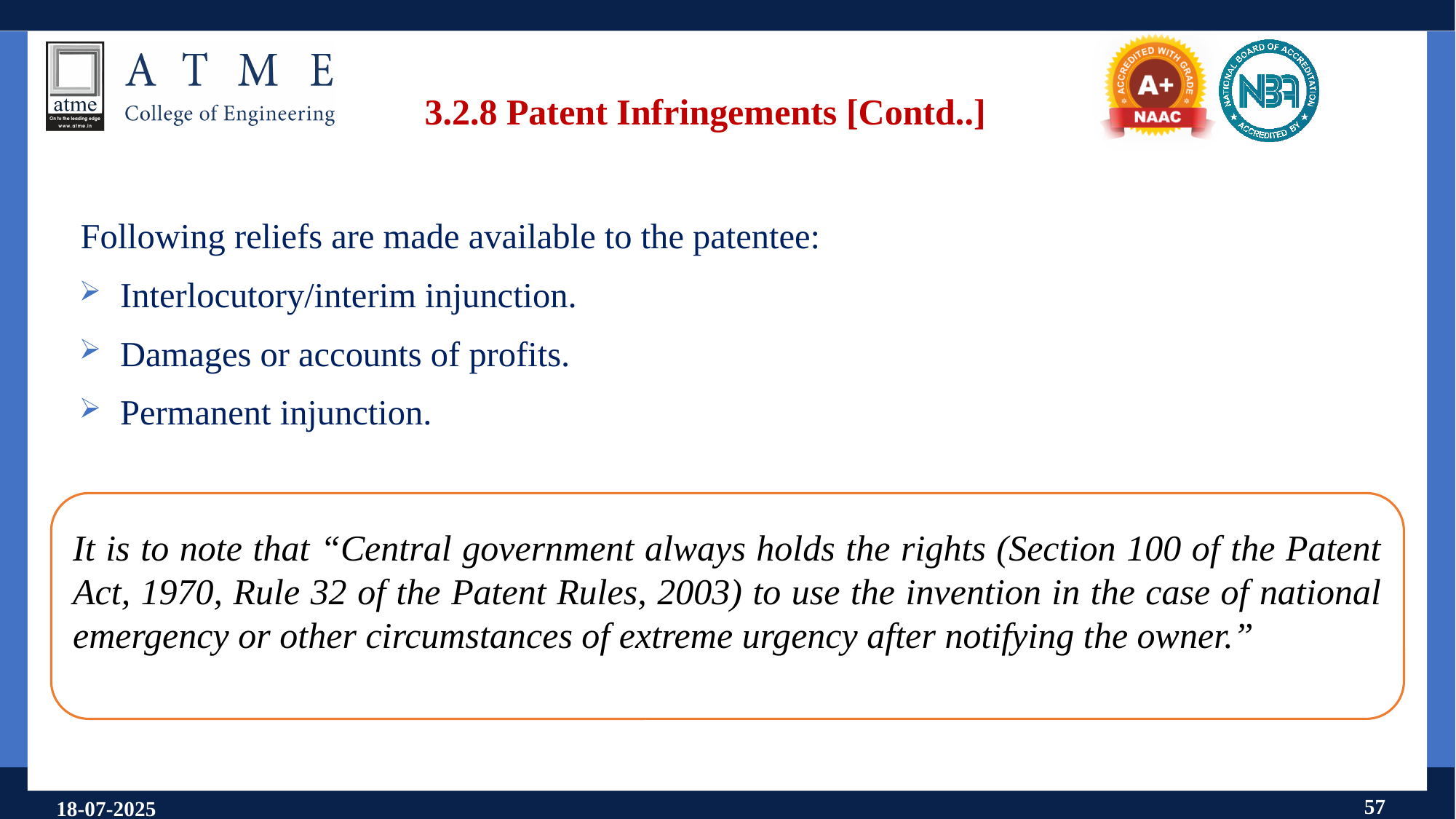

# 3.2.8 Patent Infringements [Contd..]
Following reliefs are made available to the patentee:
Interlocutory/interim injunction.
Damages or accounts of profits.
Permanent injunction.
It is to note that “Central government always holds the rights (Section 100 of the Patent Act, 1970, Rule 32 of the Patent Rules, 2003) to use the invention in the case of national emergency or other circumstances of extreme urgency after notifying the owner.”

57
18-07-2025